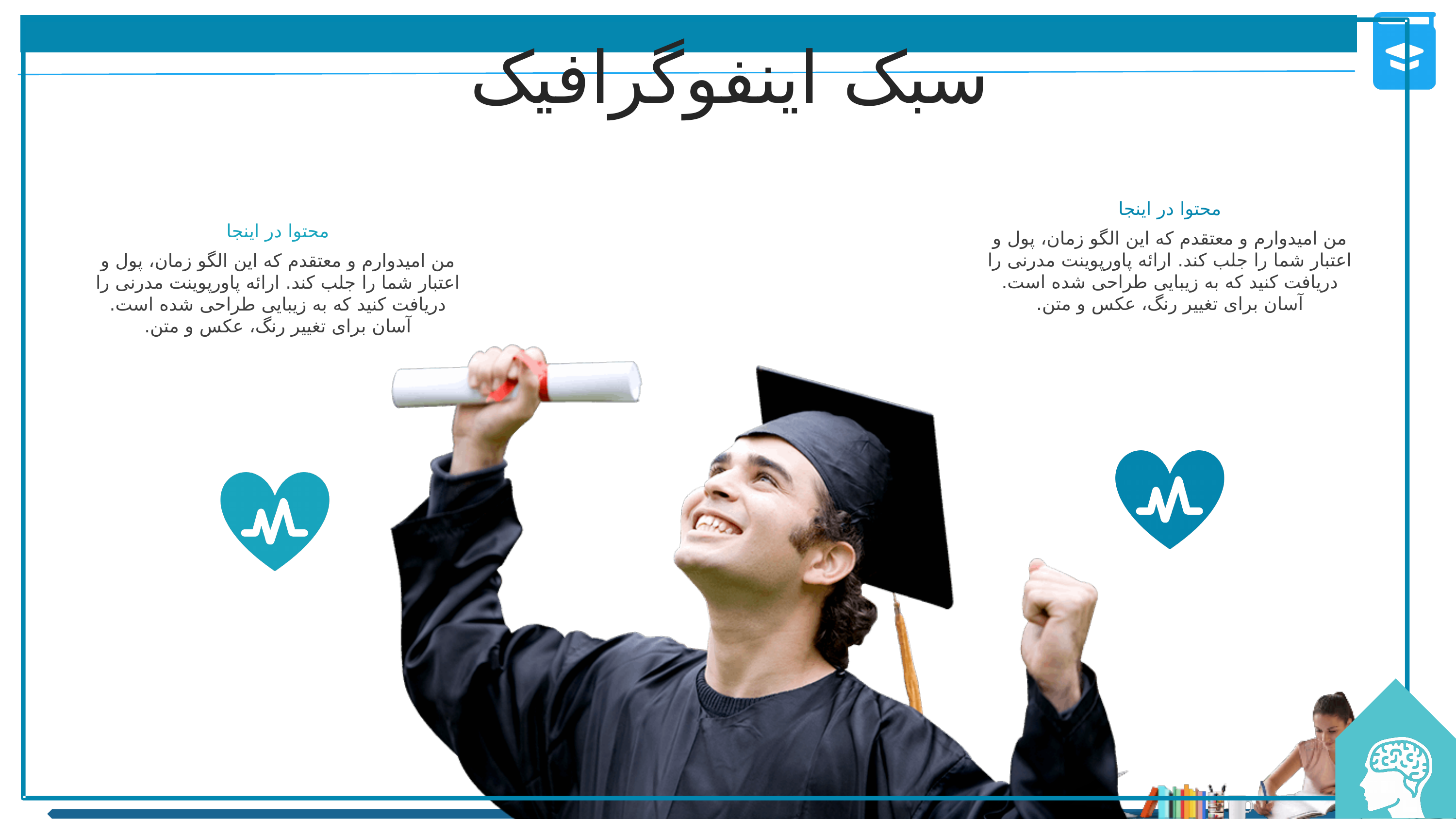

سبک اینفوگرافیک

محتوا در اینجا
محتوا در اینجا
من امیدوارم و معتقدم که این الگو زمان، پول و اعتبار شما را جلب کند. ارائه پاورپوینت مدرنی را دریافت کنید که به زیبایی طراحی شده است. آسان برای تغییر رنگ، عکس و متن.
من امیدوارم و معتقدم که این الگو زمان، پول و اعتبار شما را جلب کند. ارائه پاورپوینت مدرنی را دریافت کنید که به زیبایی طراحی شده است. آسان برای تغییر رنگ، عکس و متن.